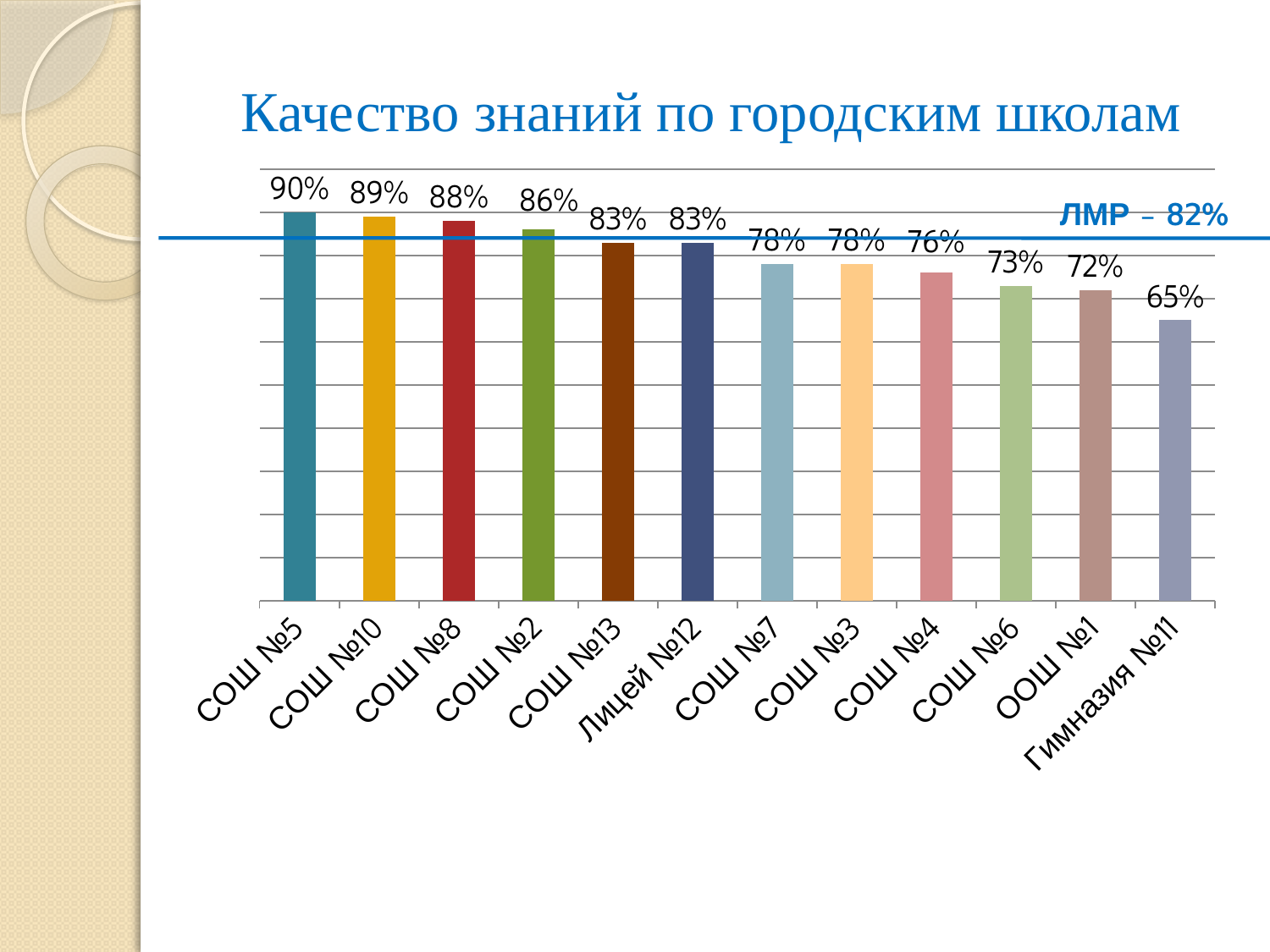

# Качество знаний по городским школам

### Chart

| Category | Ряд 1 |
|---|---|
| СОШ №5 | 0.9 |
| СОШ №10 | 0.89 |
| СОШ №8 | 0.88 |
| СОШ №2 | 0.86 |
| СОШ №13 | 0.83 |
| Лицей №12 | 0.83 |
| СОШ №7 | 0.78 |
| СОШ №3 | 0.78 |
| СОШ №4 | 0.76 |
| СОШ №6 | 0.73 |
| ООШ №1 | 0.72 |
| Гимназия №11 | 0.65 |
ЛМР – 82%